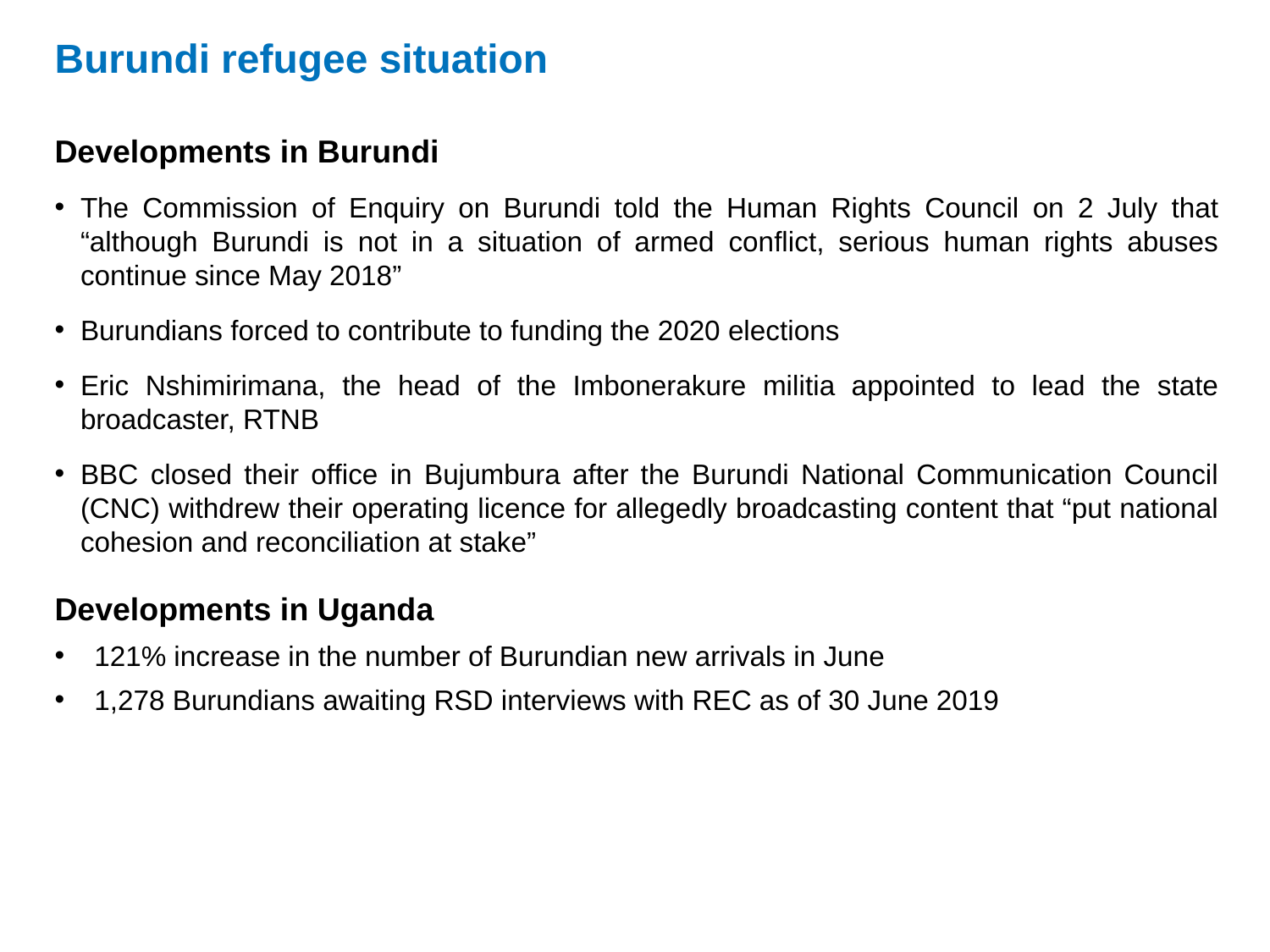

Burundi refugee situation
Developments in Burundi
The Commission of Enquiry on Burundi told the Human Rights Council on 2 July that “although Burundi is not in a situation of armed conflict, serious human rights abuses continue since May 2018”
Burundians forced to contribute to funding the 2020 elections
Eric Nshimirimana, the head of the Imbonerakure militia appointed to lead the state broadcaster, RTNB
BBC closed their office in Bujumbura after the Burundi National Communication Council (CNC) withdrew their operating licence for allegedly broadcasting content that “put national cohesion and reconciliation at stake”
Developments in Uganda
121% increase in the number of Burundian new arrivals in June
1,278 Burundians awaiting RSD interviews with REC as of 30 June 2019